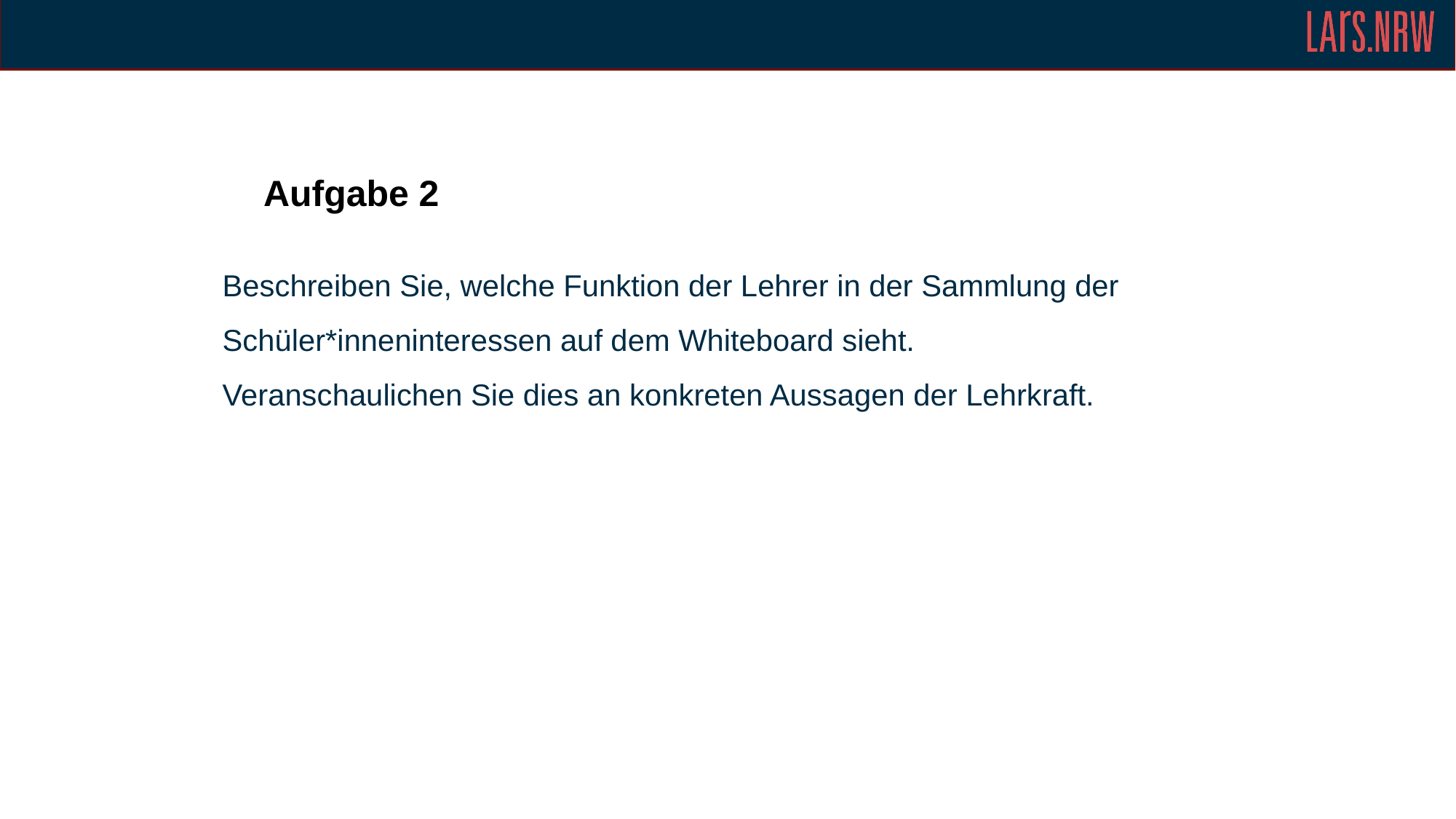

# Aufgabe 2
Beschreiben Sie, welche Funktion der Lehrer in der Sammlung der Schüler*inneninteressen auf dem Whiteboard sieht. Veranschaulichen Sie dies an konkreten Aussagen der Lehrkraft.